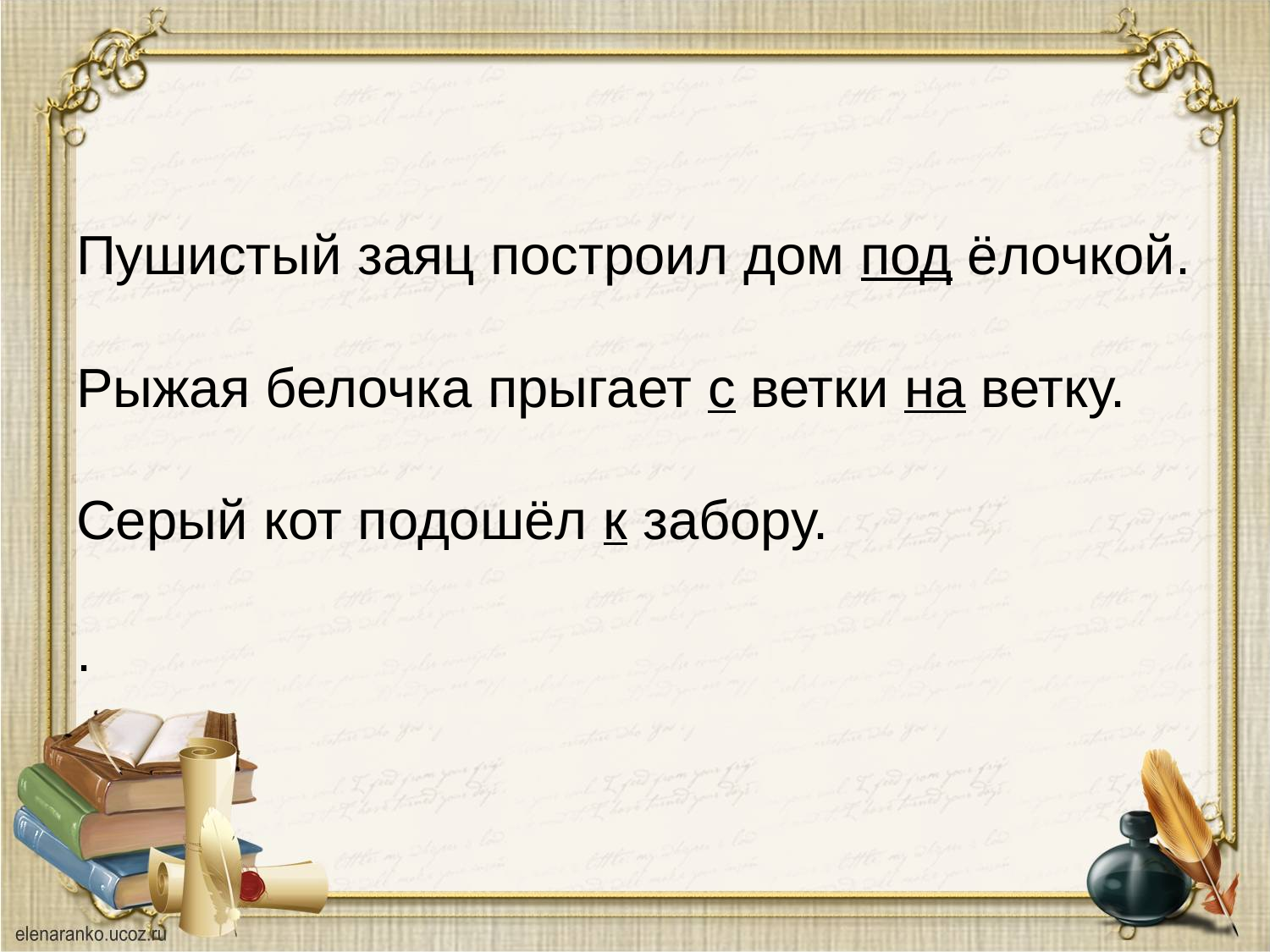

# Пушистый заяц построил дом под ёлочкой. Рыжая белочка прыгает с ветки на ветку. Серый кот подошёл к забору. .